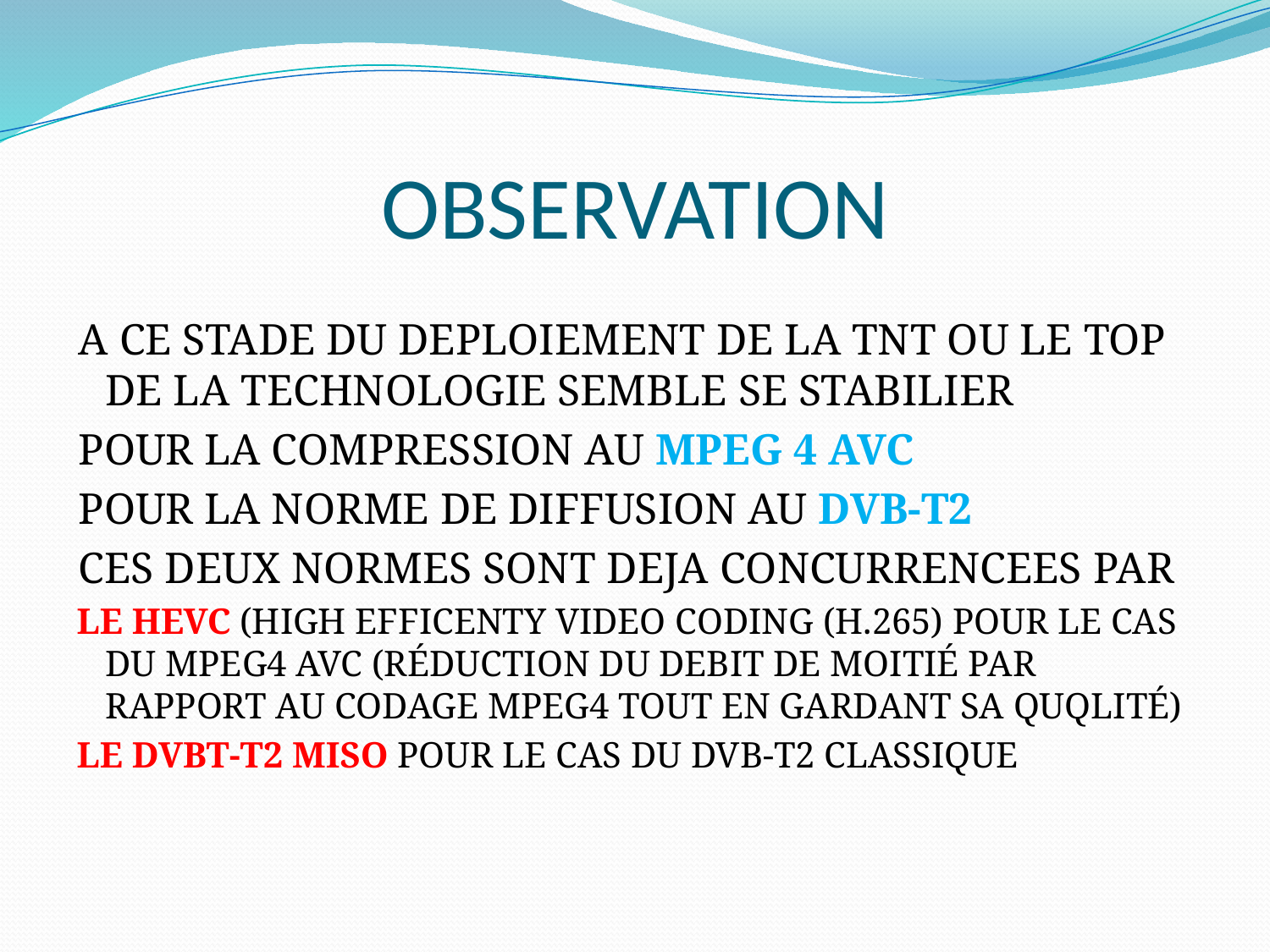

# OBSERVATION
 A CE STADE DU DEPLOIEMENT DE LA TNT OU LE TOP DE LA TECHNOLOGIE SEMBLE SE STABILIER
 POUR LA COMPRESSION AU MPEG 4 AVC
 POUR LA NORME DE DIFFUSION AU DVB-T2
 CES DEUX NORMES SONT DEJA CONCURRENCEES PAR
 LE HEVC (HIGH EFFICENTY VIDEO CODING (H.265) POUR LE CAS DU MPEG4 AVC (RÉDUCTION DU DEBIT DE MOITIÉ PAR RAPPORT AU CODAGE MPEG4 TOUT EN GARDANT SA QUQLITÉ)
 LE DVBT-T2 MISO POUR LE CAS DU DVB-T2 CLASSIQUE